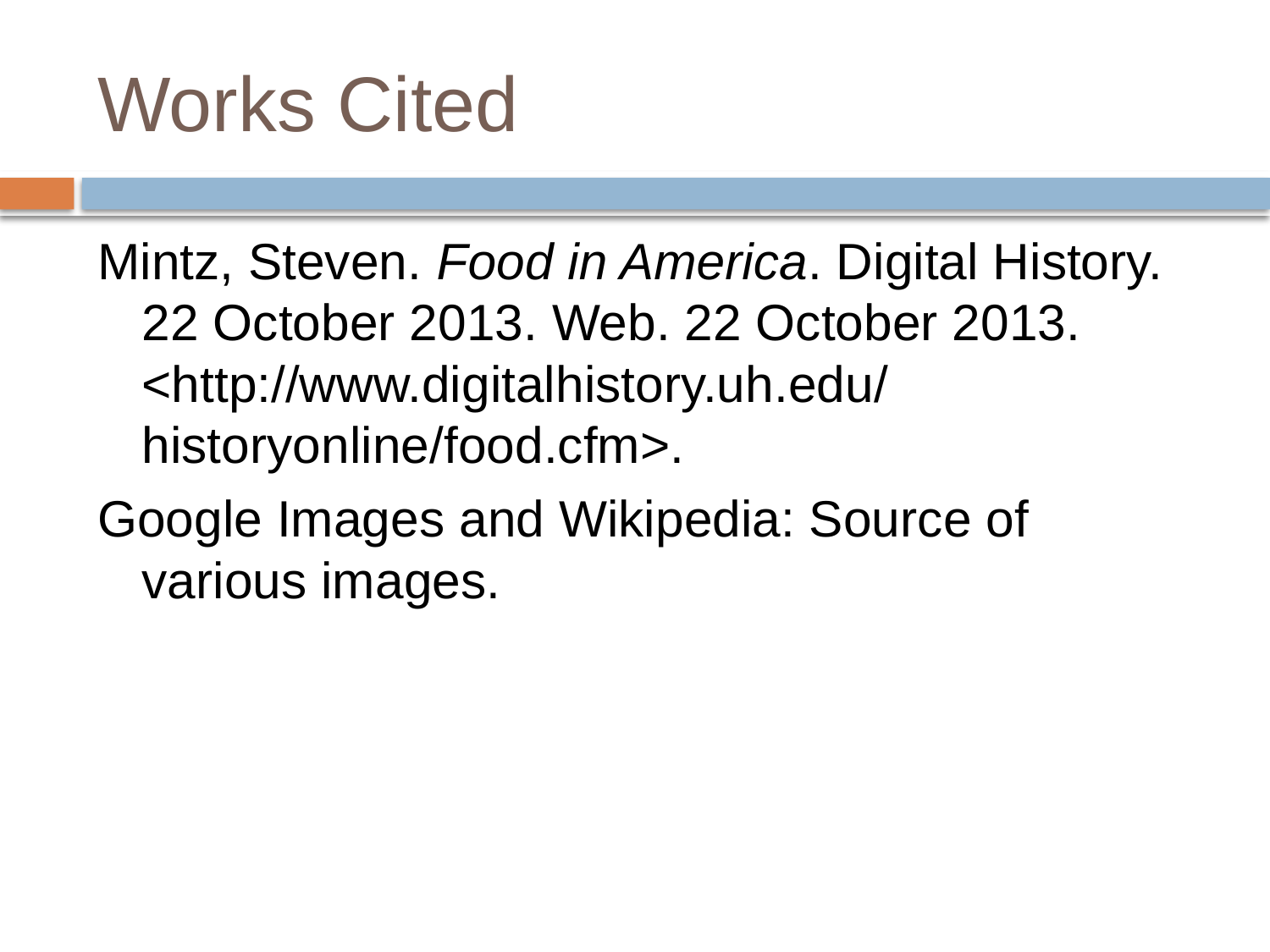

# Works Cited
Mintz, Steven. Food in America. Digital History. 22 October 2013. Web. 22 October 2013. <http://www.digitalhistory.uh.edu/ historyonline/food.cfm>.
Google Images and Wikipedia: Source of various images.